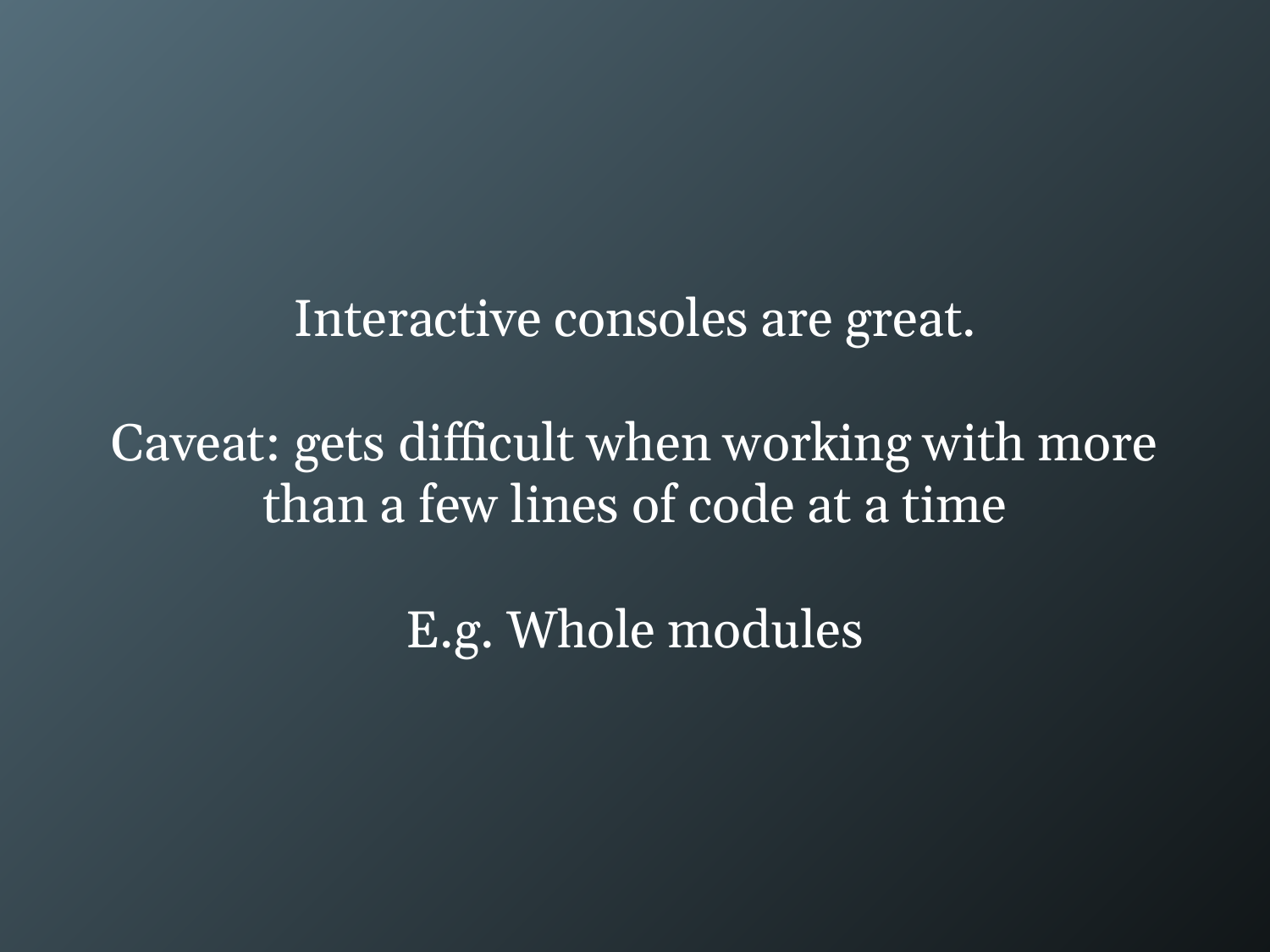

# Interactive consoles are great. Caveat: gets difficult when working with more than a few lines of code at a time E.g. Whole modules